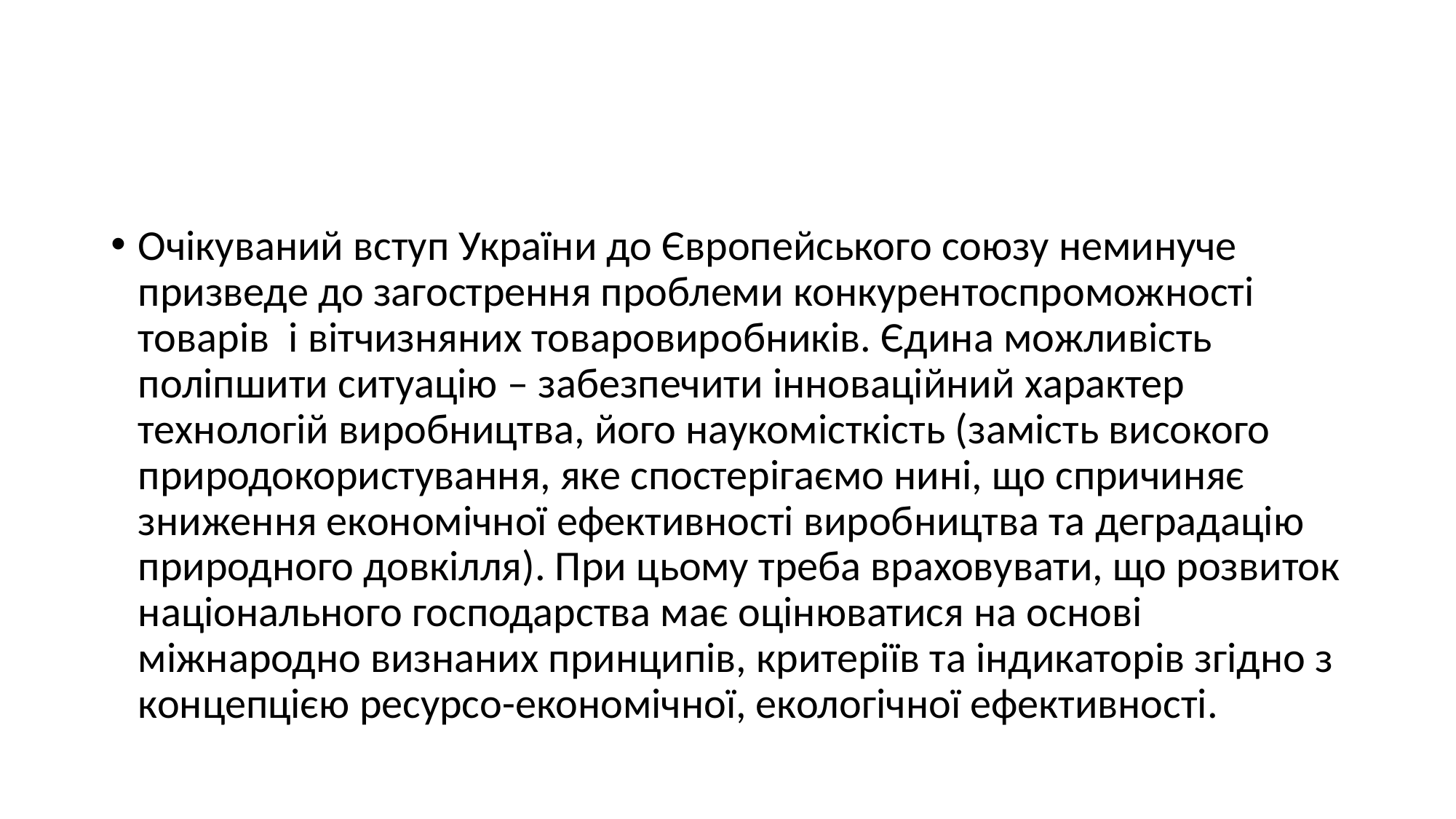

#
Очікуваний вступ України до Європейського союзу неминуче призведе до загострення проблеми конкурентоспроможності товарів  і вітчизняних товаровиробників. Єдина можливість поліпшити ситуацію – забезпечити інноваційний характер технологій виробництва, його наукомісткість (замість високого природокористування, яке спостерігаємо нині, що спричиняє зниження економічної ефективності виробництва та деградацію природного довкілля). При цьому треба враховувати, що розвиток національного господарства має оцінюватися на основі міжнародно визнаних принципів, критеріїв та індикаторів згідно з концепцією ресурсо-економічної, екологічної ефективності.